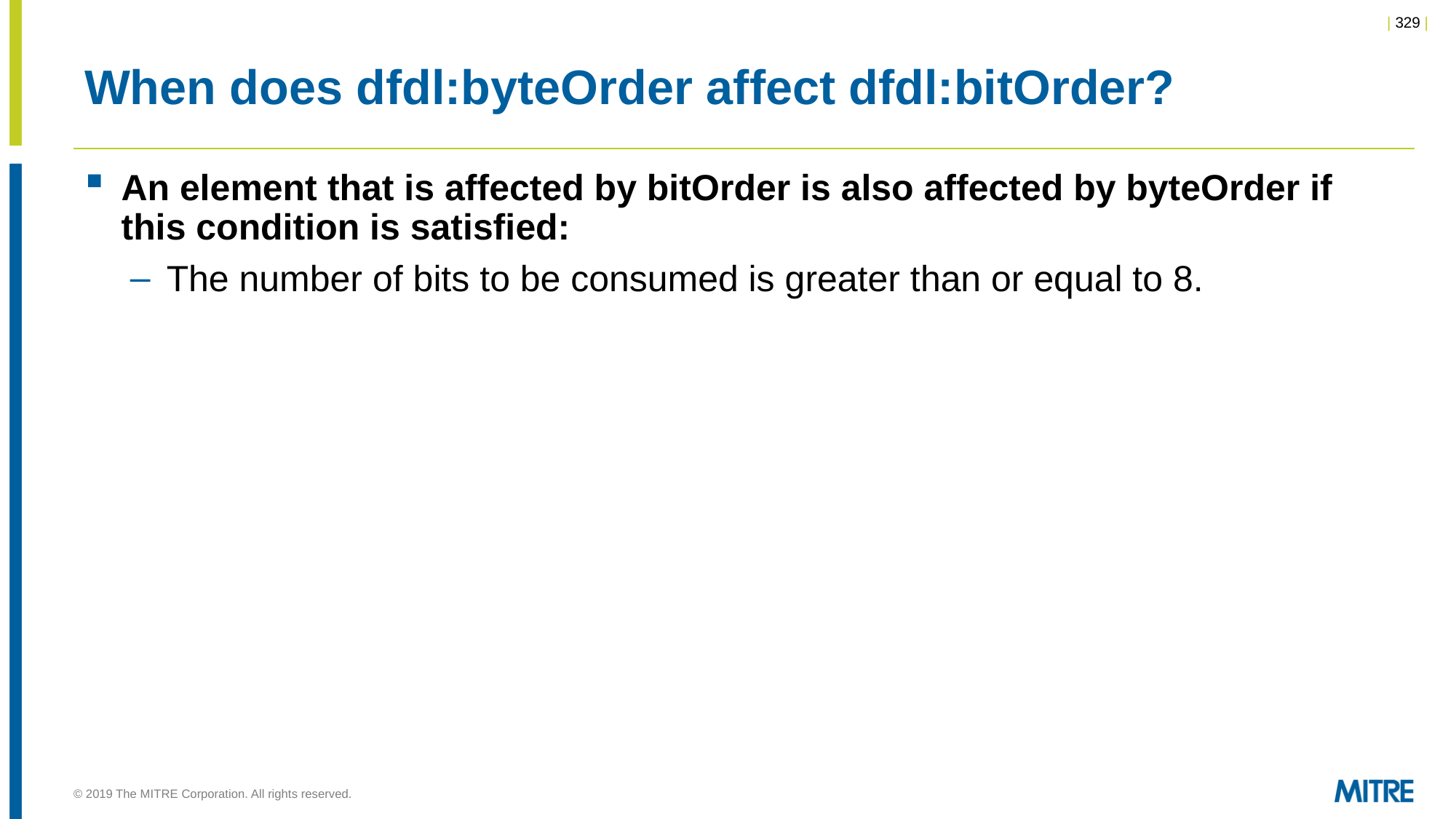

# When does dfdl:byteOrder affect dfdl:bitOrder?
An element that is affected by bitOrder is also affected by byteOrder if this condition is satisfied:
The number of bits to be consumed is greater than or equal to 8.
© 2019 The MITRE Corporation. All rights reserved.